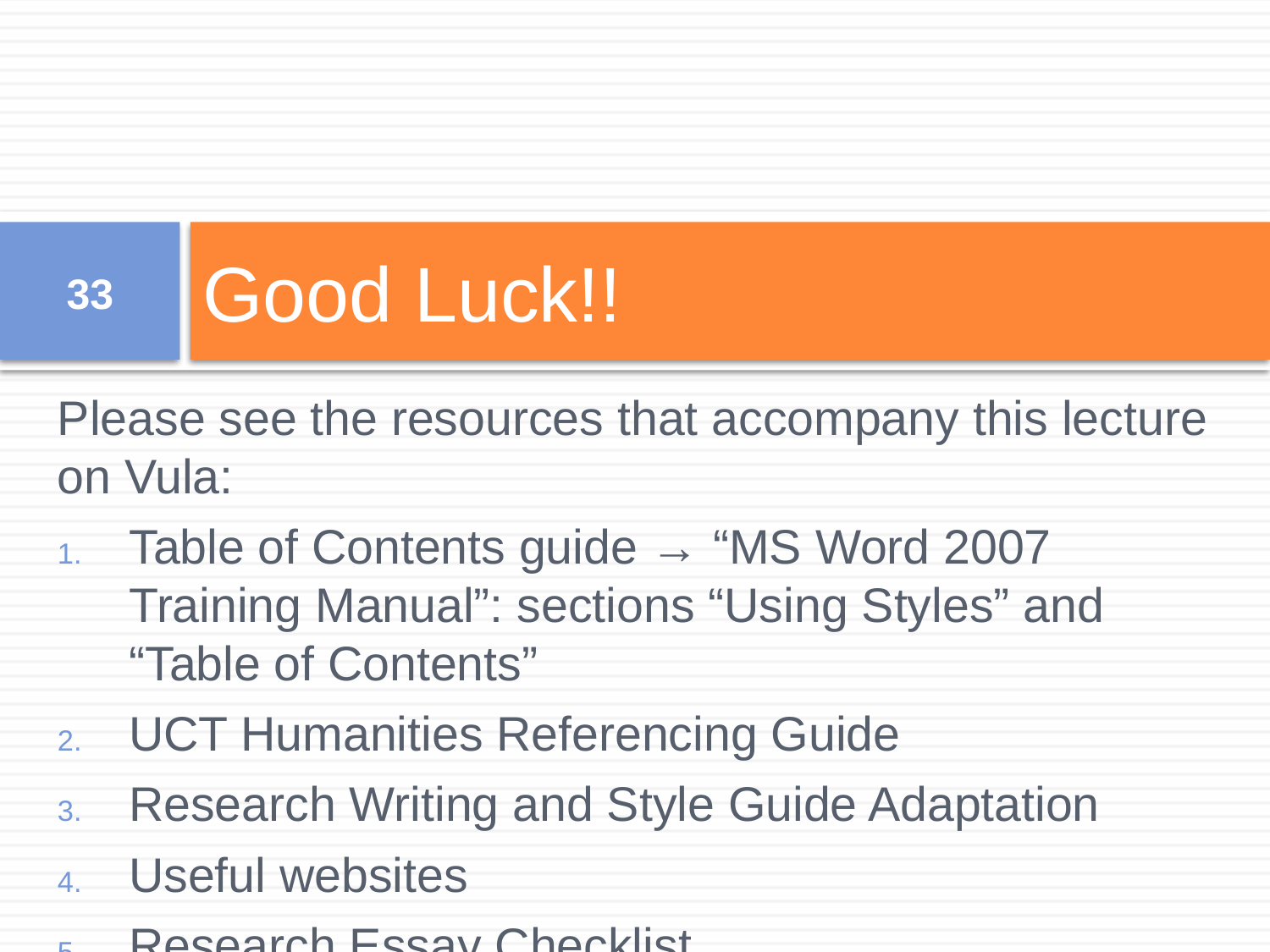

# Good Luck!!
33
Please see the resources that accompany this lecture on Vula:
Table of Contents guide → “MS Word 2007 Training Manual”: sections “Using Styles” and “Table of Contents”
UCT Humanities Referencing Guide
Research Writing and Style Guide Adaptation
Useful websites
Research Essay Checklist